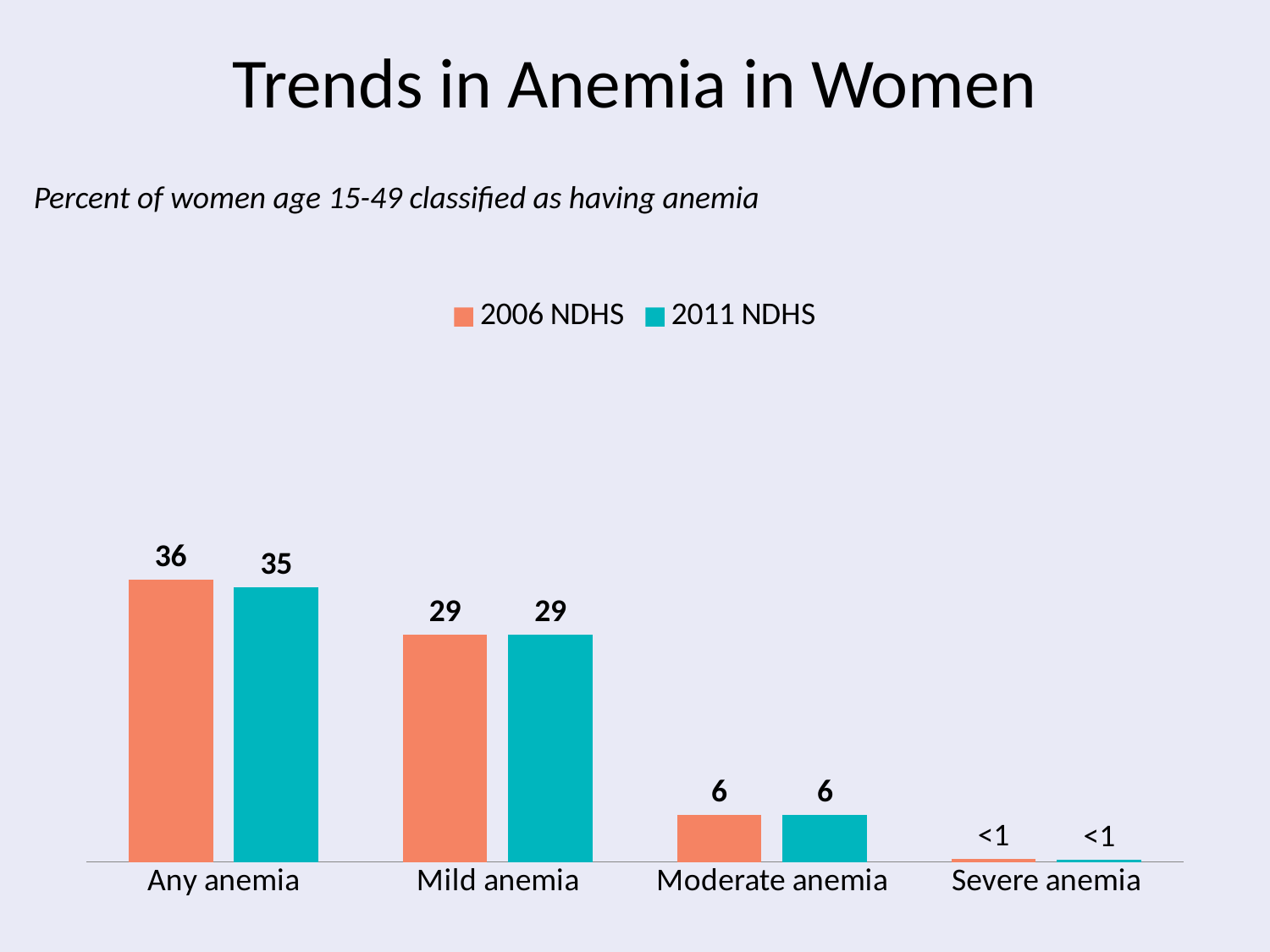

# Trends in Anemia in Women
Percent of women age 15-49 classified as having anemia

### Chart

| Category | 2006 NDHS | 2011 NDHS |
|---|---|---|
| Any anemia | 36.0 | 35.0 |
| Mild anemia | 29.0 | 29.0 |
| Moderate anemia | 6.0 | 6.0 |
| Severe anemia | 0.4 | 0.3000000000000002 |